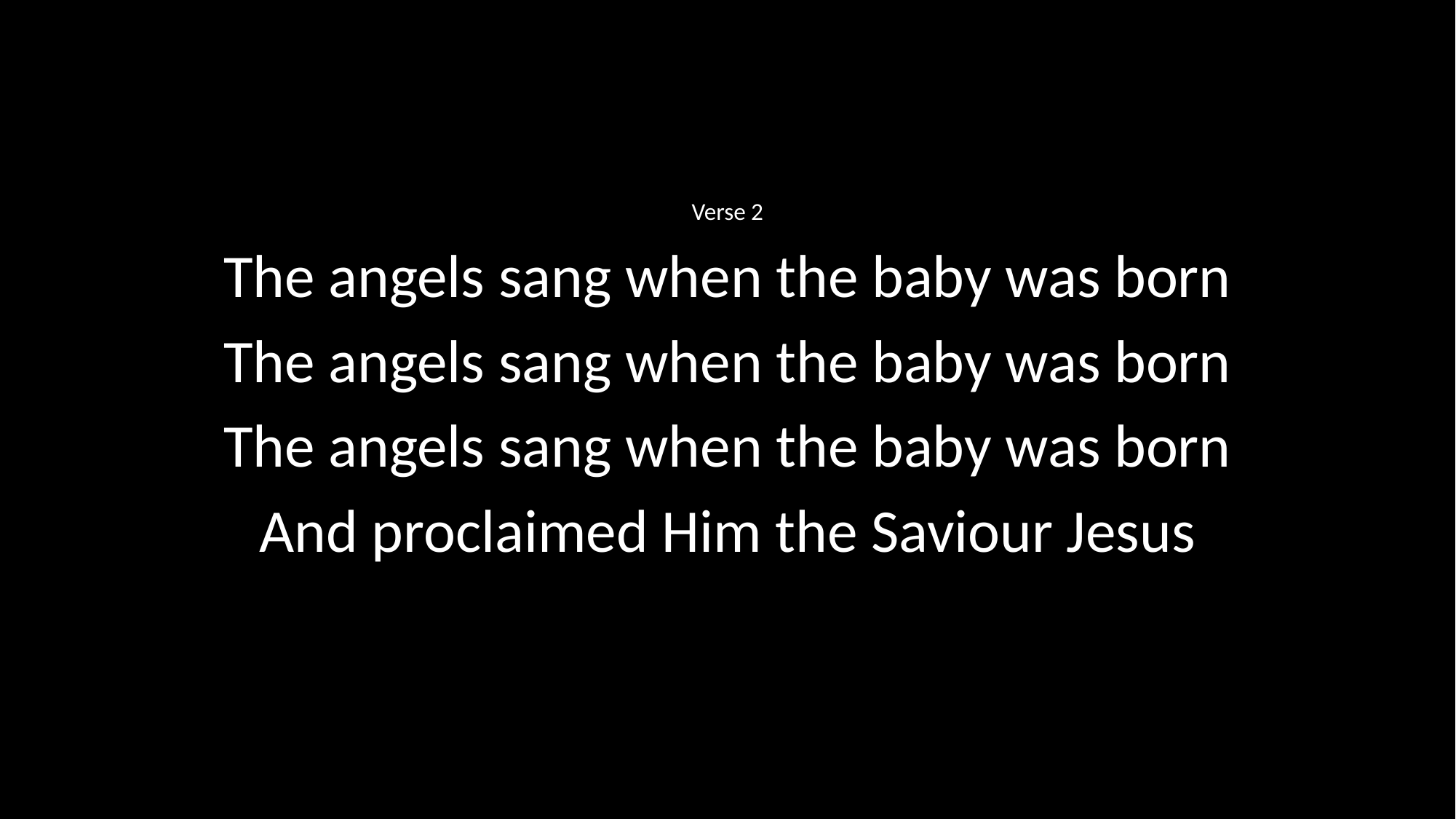

Verse 2
The angels sang when the baby was born
The angels sang when the baby was born
The angels sang when the baby was born
And proclaimed Him the Saviour Jesus